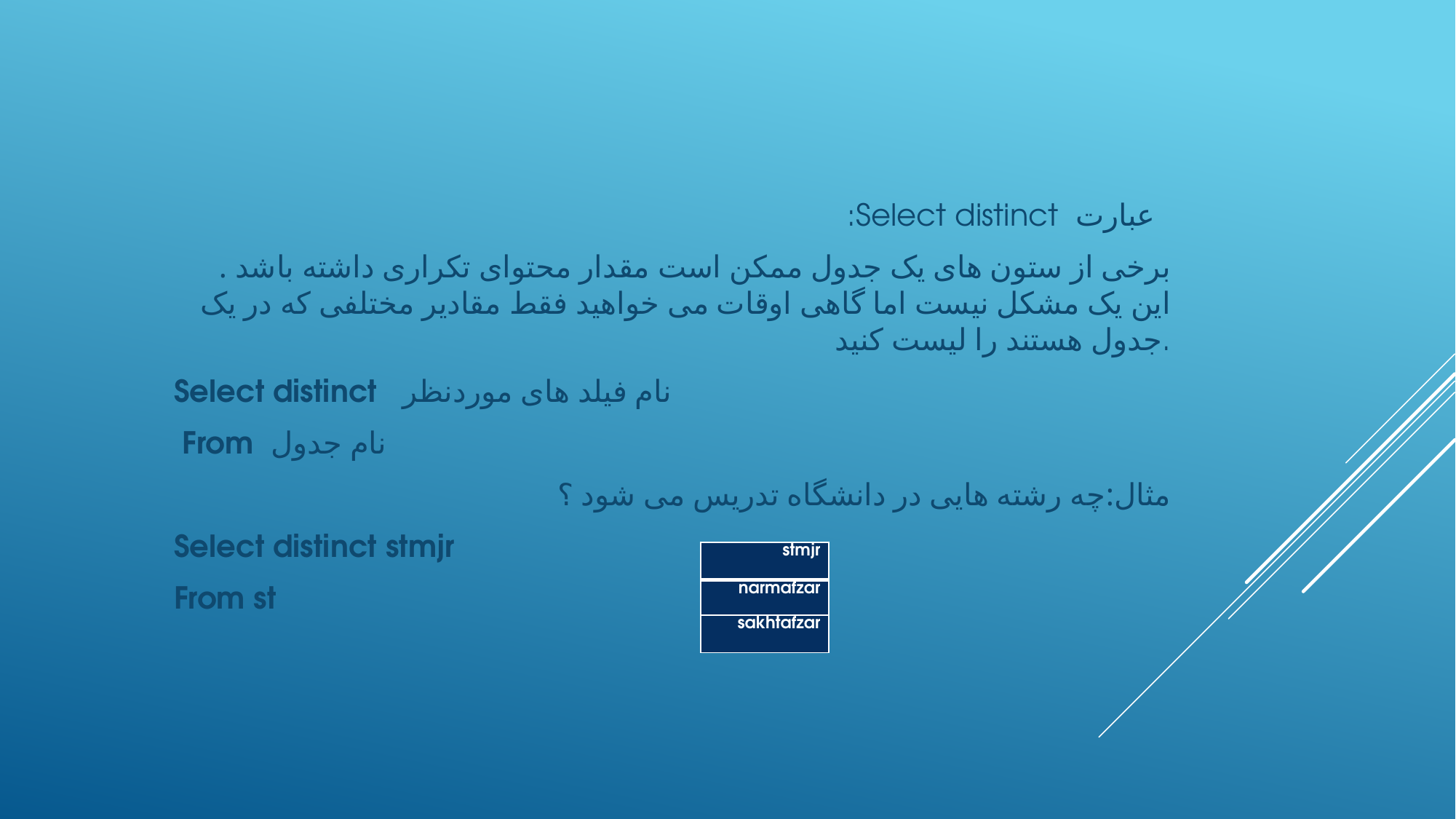

:Select distinct  عبارت
برخی از ستون های یک جدول ممکن است مقدار محتوای تکراری داشته باشد . این یک مشکل نیست اما گاهی اوقات می خواهید فقط مقادیر مختلفی که در یک جدول هستند را لیست کنید.
Select distinct   نام فیلد های موردنظر
 From  نام جدول
مثال:چه رشته هایی در دانشگاه تدریس می شود ؟
 Select distinct stmjr
From st
| stmjr |
| --- |
| narmafzar |
| sakhtafzar |